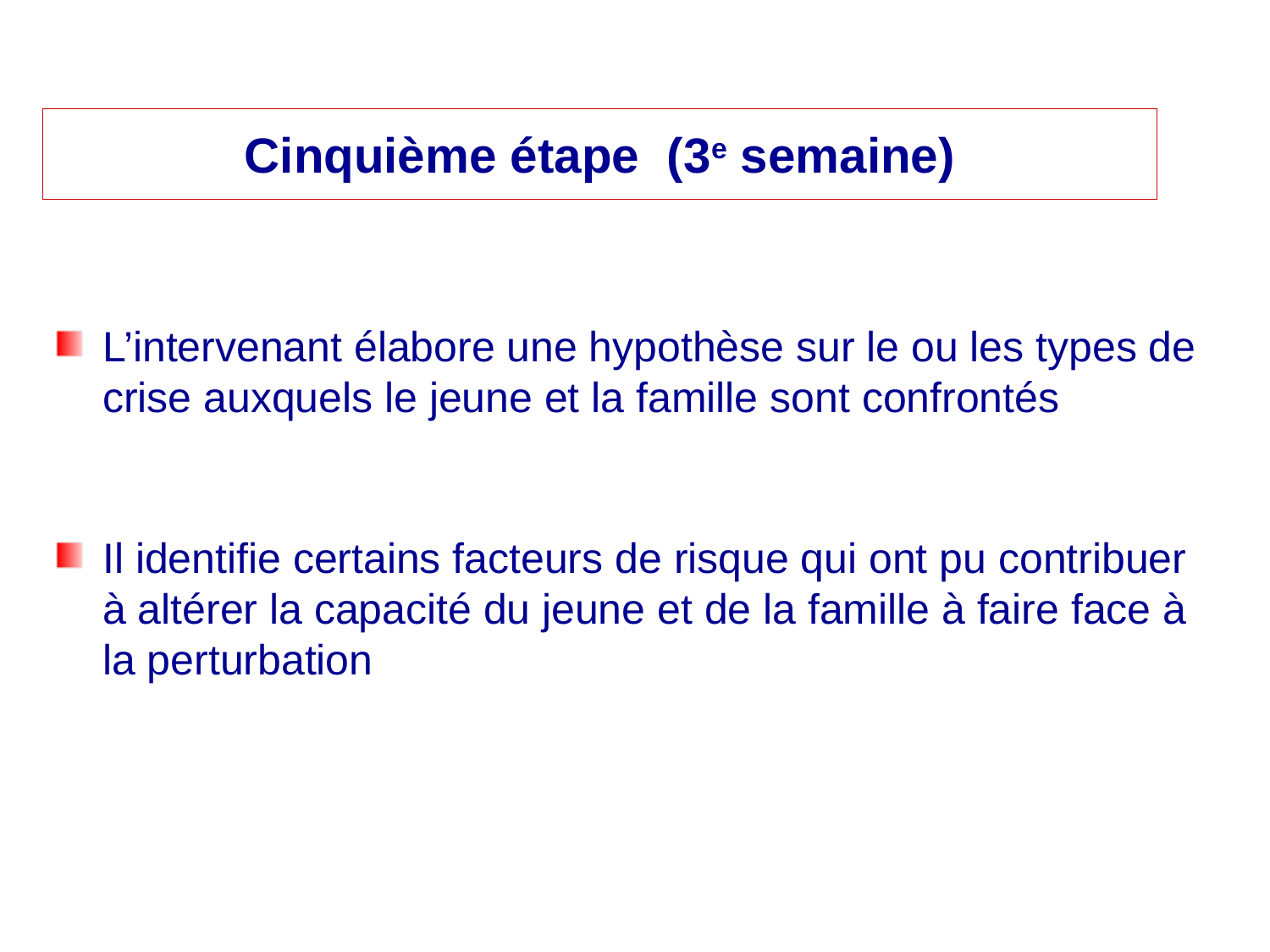

# Cinquième étape  (3e semaine)

L’intervenant élabore une hypothèse sur le ou les types de crise auxquels le jeune et la famille sont confrontés

Il identifie certains facteurs de risque qui ont pu contribuer à altérer la capacité du jeune et de la famille à faire face à la perturbation